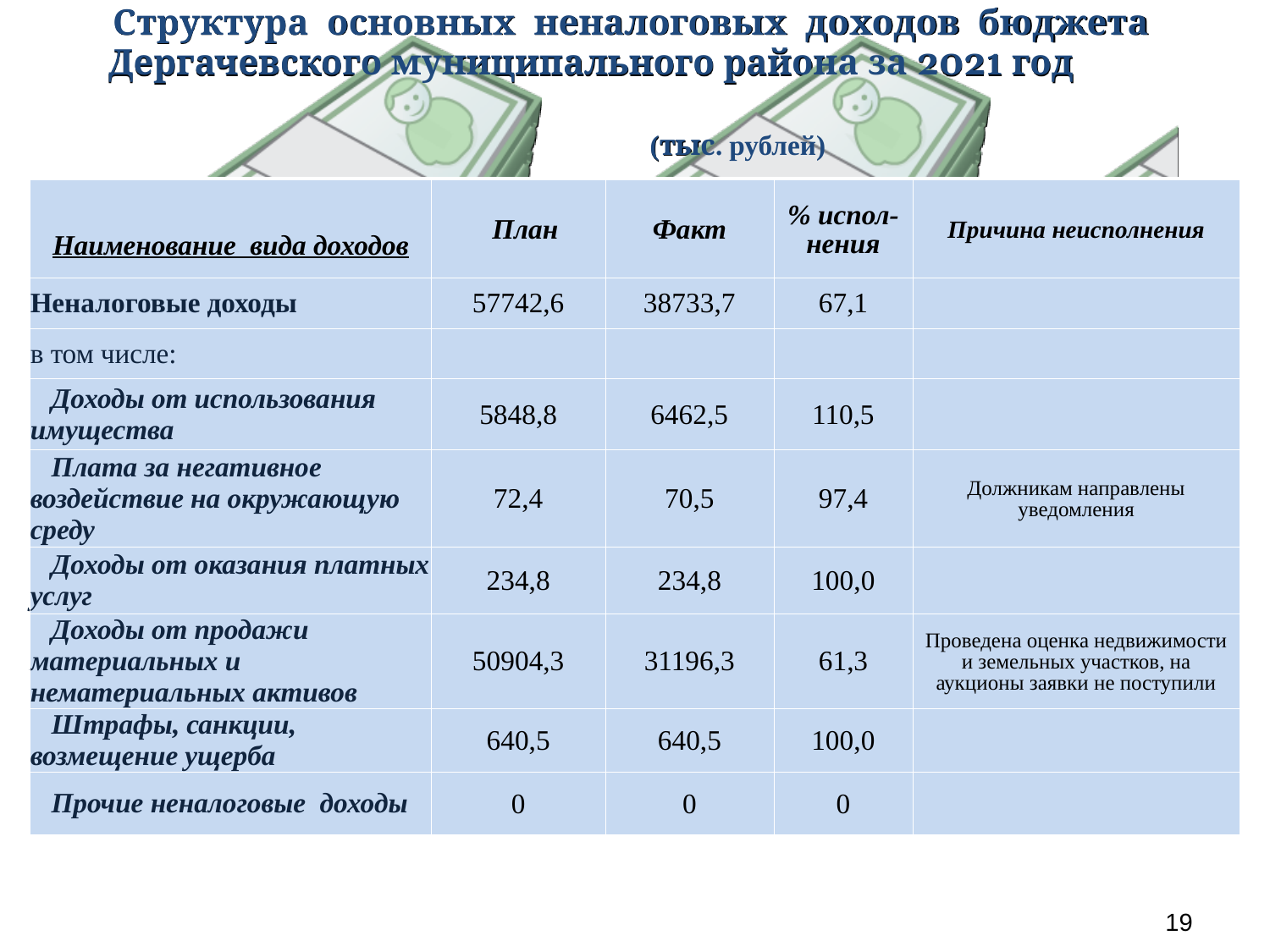

# Структура  основных  неналоговых  доходов  бюджета Дергачевского муниципального района за 2021 год                                                                                                                                                          (тыс. рублей)
| Наименование вида доходов | План | Факт | % испол-нения | Причина неисполнения |
| --- | --- | --- | --- | --- |
| Неналоговые доходы | 57742,6 | 38733,7 | 67,1 |  |
| в том числе: |  |  |  |  |
| Доходы от использования имущества | 5848,8 | 6462,5 | 110,5 |  |
| Плата за негативное воздействие на окружающую среду | 72,4 | 70,5 | 97,4 | Должникам направлены уведомления |
| Доходы от оказания платных услуг | 234,8 | 234,8 | 100,0 |  |
| Доходы от продажи материальных и нематериальных активов | 50904,3 | 31196,3 | 61,3 | Проведена оценка недвижимости и земельных участков, на аукционы заявки не поступили |
| Штрафы, санкции, возмещение ущерба | 640,5 | 640,5 | 100,0 |  |
| Прочие неналоговые доходы | 0 | 0 | 0 |  |
19